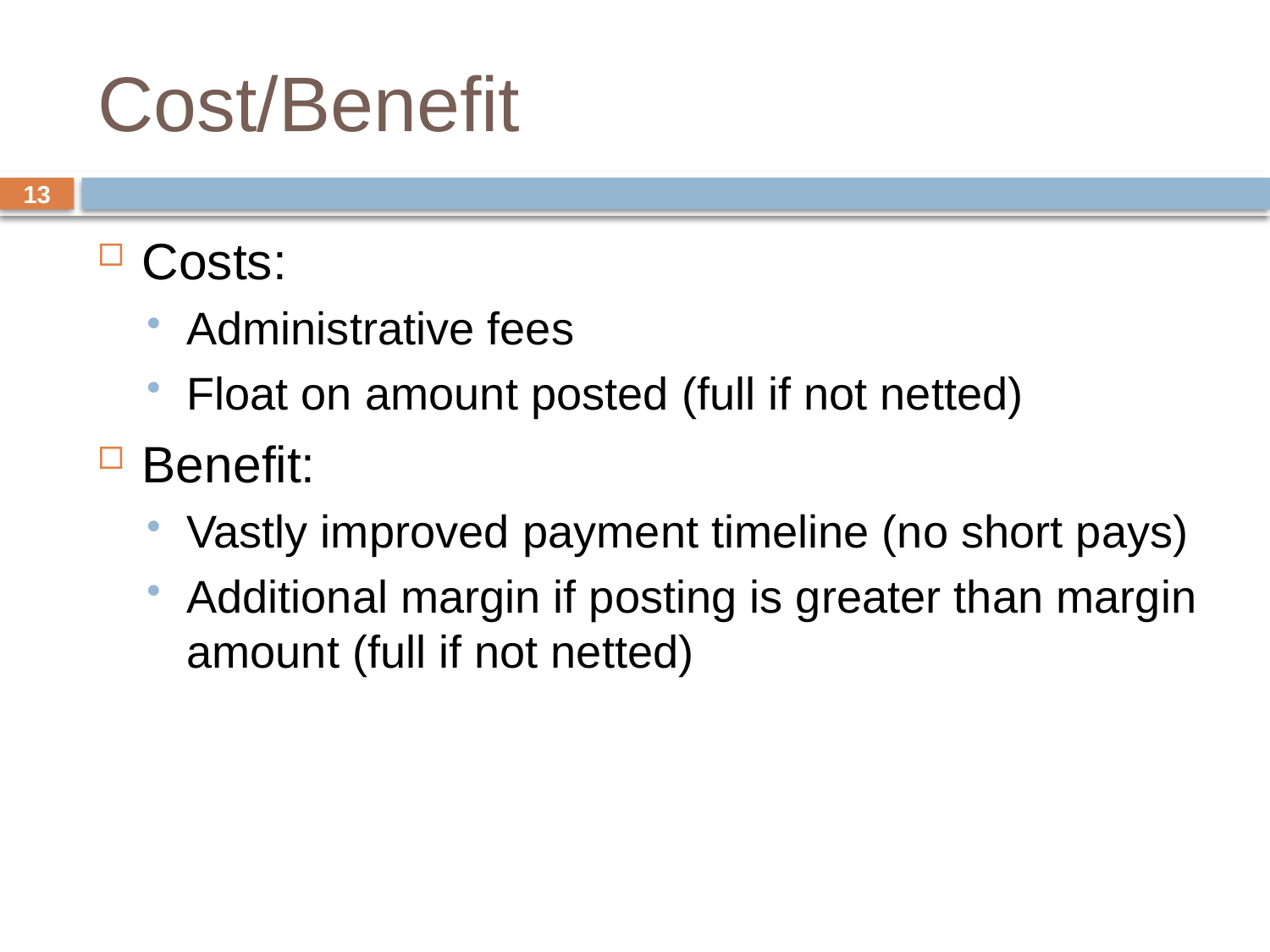

# Cost/Benefit
13
Costs:
Administrative fees
Float on amount posted (full if not netted)
Benefit:
Vastly improved payment timeline (no short pays)
Additional margin if posting is greater than margin amount (full if not netted)